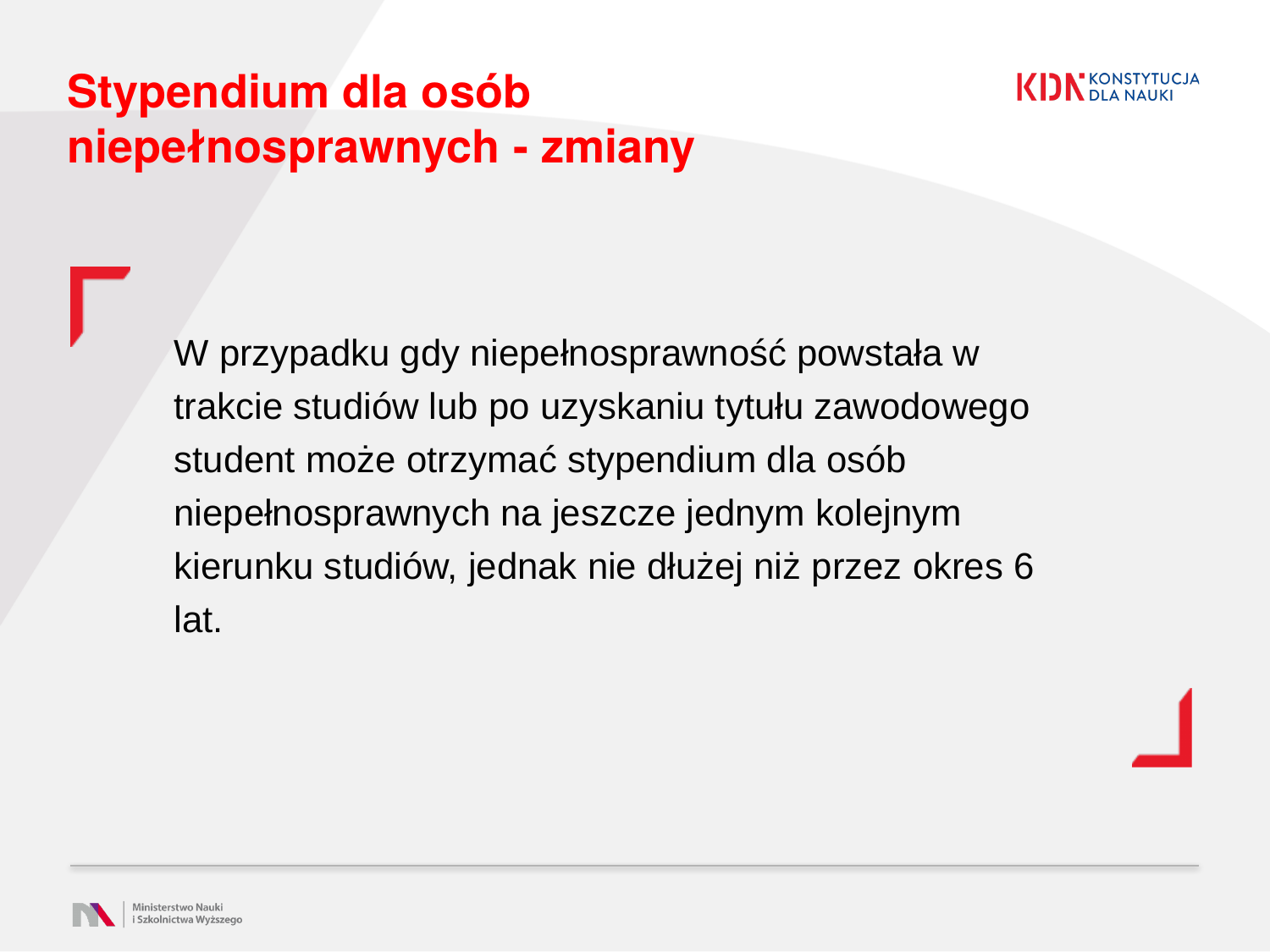

# Stypendium dla osób niepełnosprawnych - zmiany
W przypadku gdy niepełnosprawność powstała w trakcie studiów lub po uzyskaniu tytułu zawodowego student może otrzymać stypendium dla osób niepełnosprawnych na jeszcze jednym kolejnym kierunku studiów, jednak nie dłużej niż przez okres 6 lat.